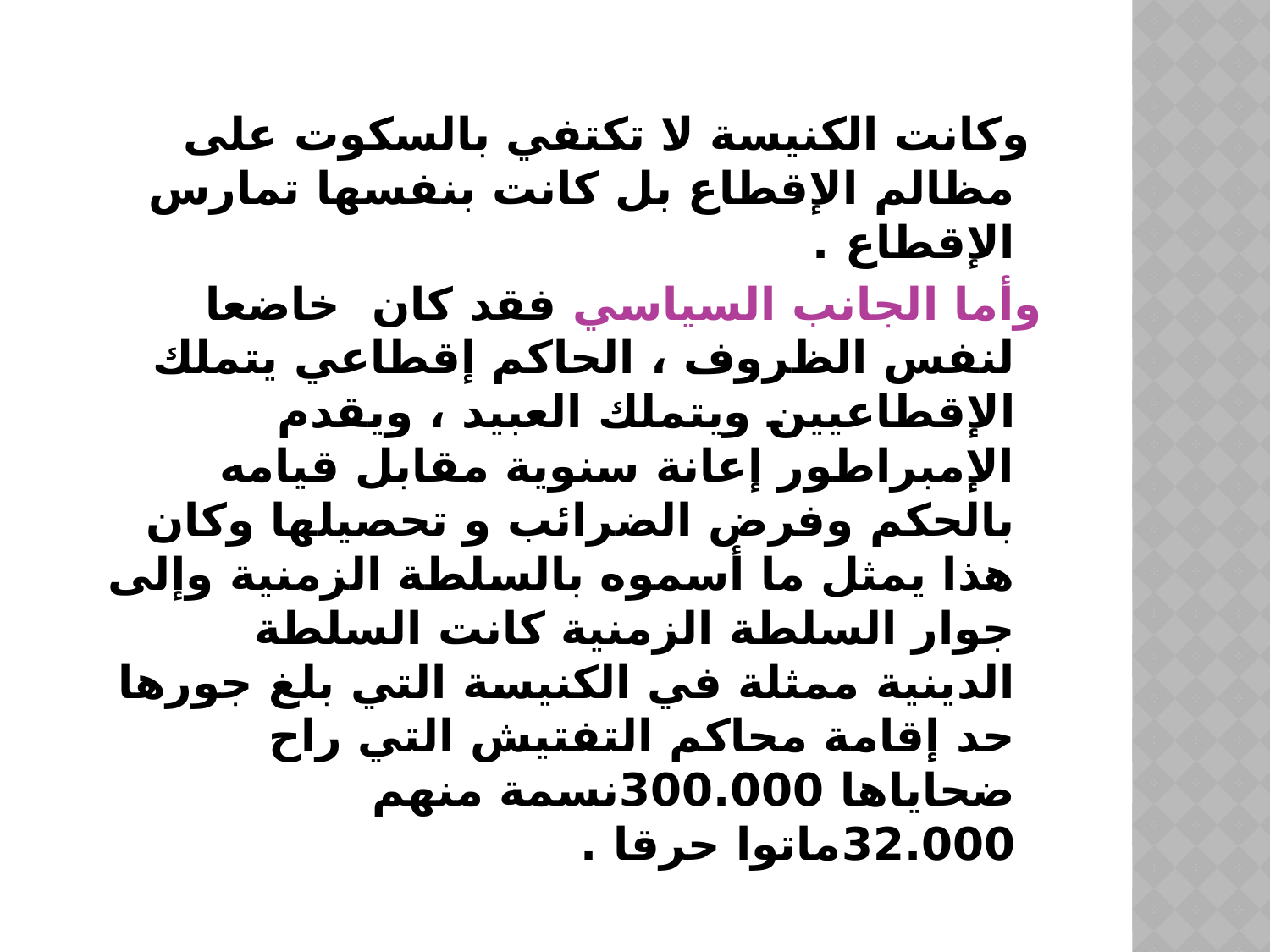

وكانت الكنيسة لا تكتفي بالسكوت على مظالم الإقطاع بل كانت بنفسها تمارس الإقطاع .
وأما الجانب السياسي فقد كان  خاضعا لنفس الظروف ، الحاكم إقطاعي يتملك الإقطاعيين ويتملك العبيد ، ويقدم الإمبراطور إعانة سنوية مقابل قيامه بالحكم وفرض الضرائب و تحصيلها وكان هذا يمثل ما أسموه بالسلطة الزمنية وإلى جوار السلطة الزمنية كانت السلطة الدينية ممثلة في الكنيسة التي بلغ جورها حد إقامة محاكم التفتيش التي راح ضحاياها 300.000نسمة منهم 32.000ماتوا حرقا .